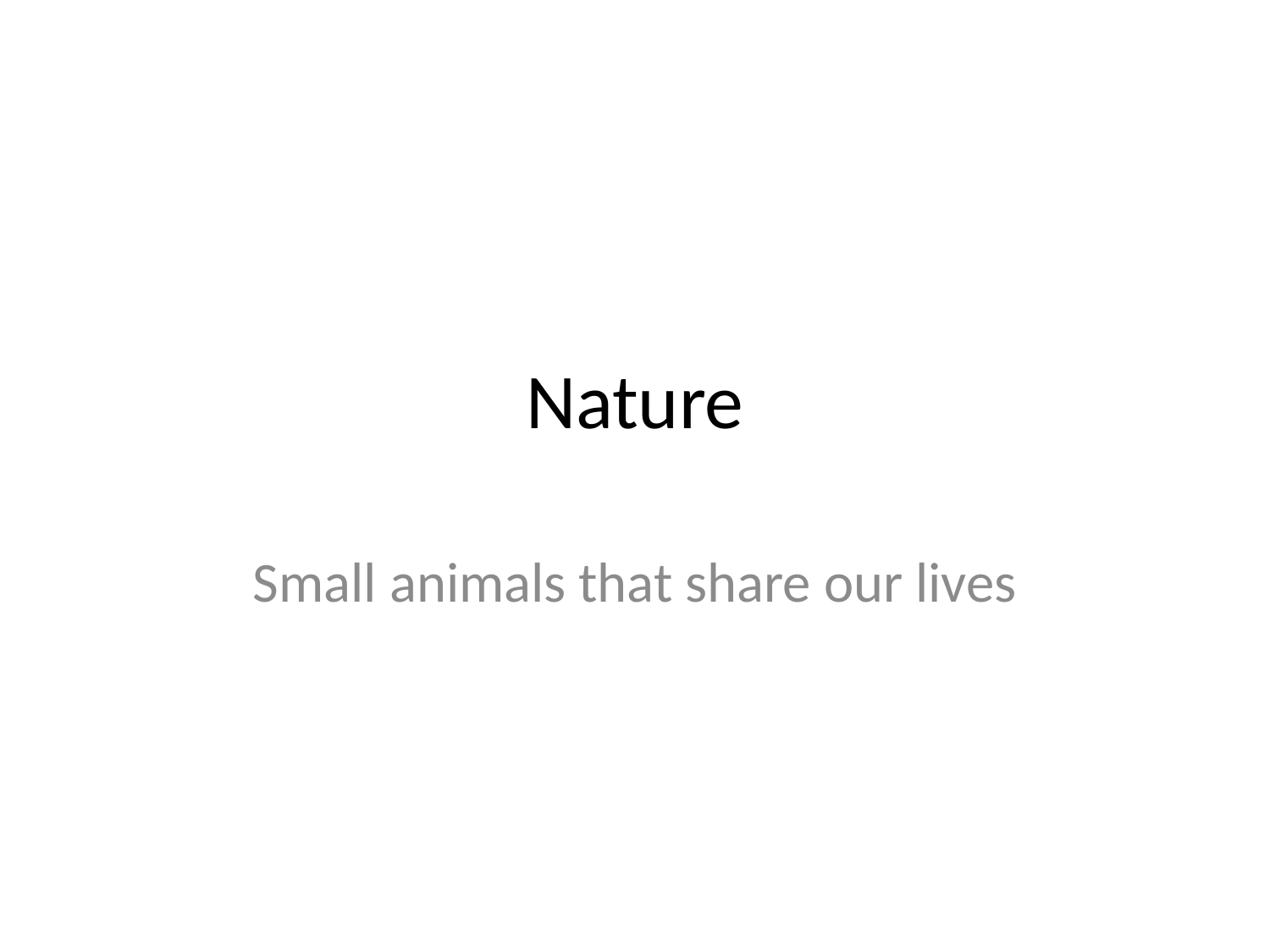

# Nature
Small animals that share our lives